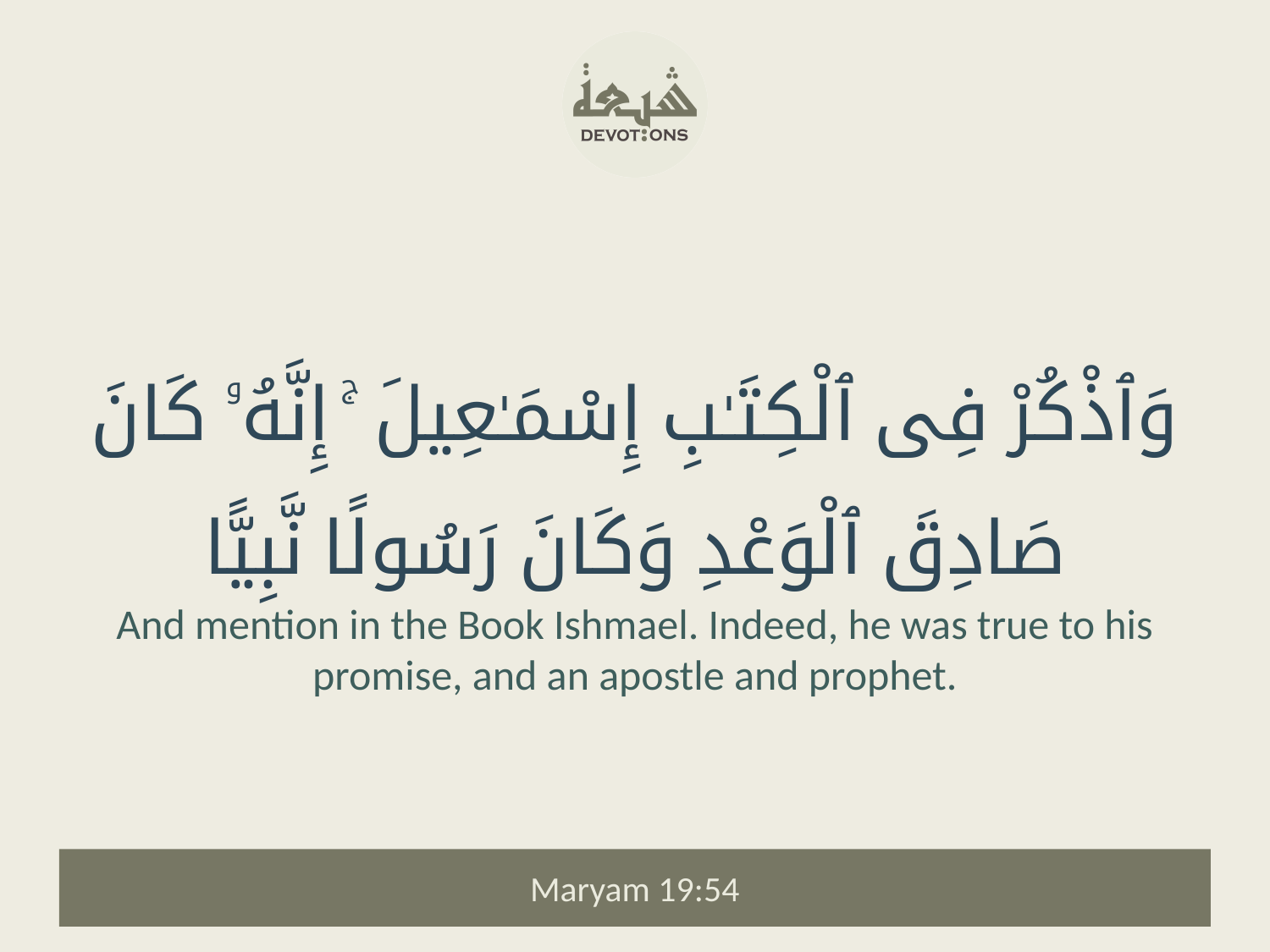

وَٱذْكُرْ فِى ٱلْكِتَـٰبِ إِسْمَـٰعِيلَ ۚ إِنَّهُۥ كَانَ صَادِقَ ٱلْوَعْدِ وَكَانَ رَسُولًا نَّبِيًّا
And mention in the Book Ishmael. Indeed, he was true to his promise, and an apostle and prophet.
Maryam 19:54